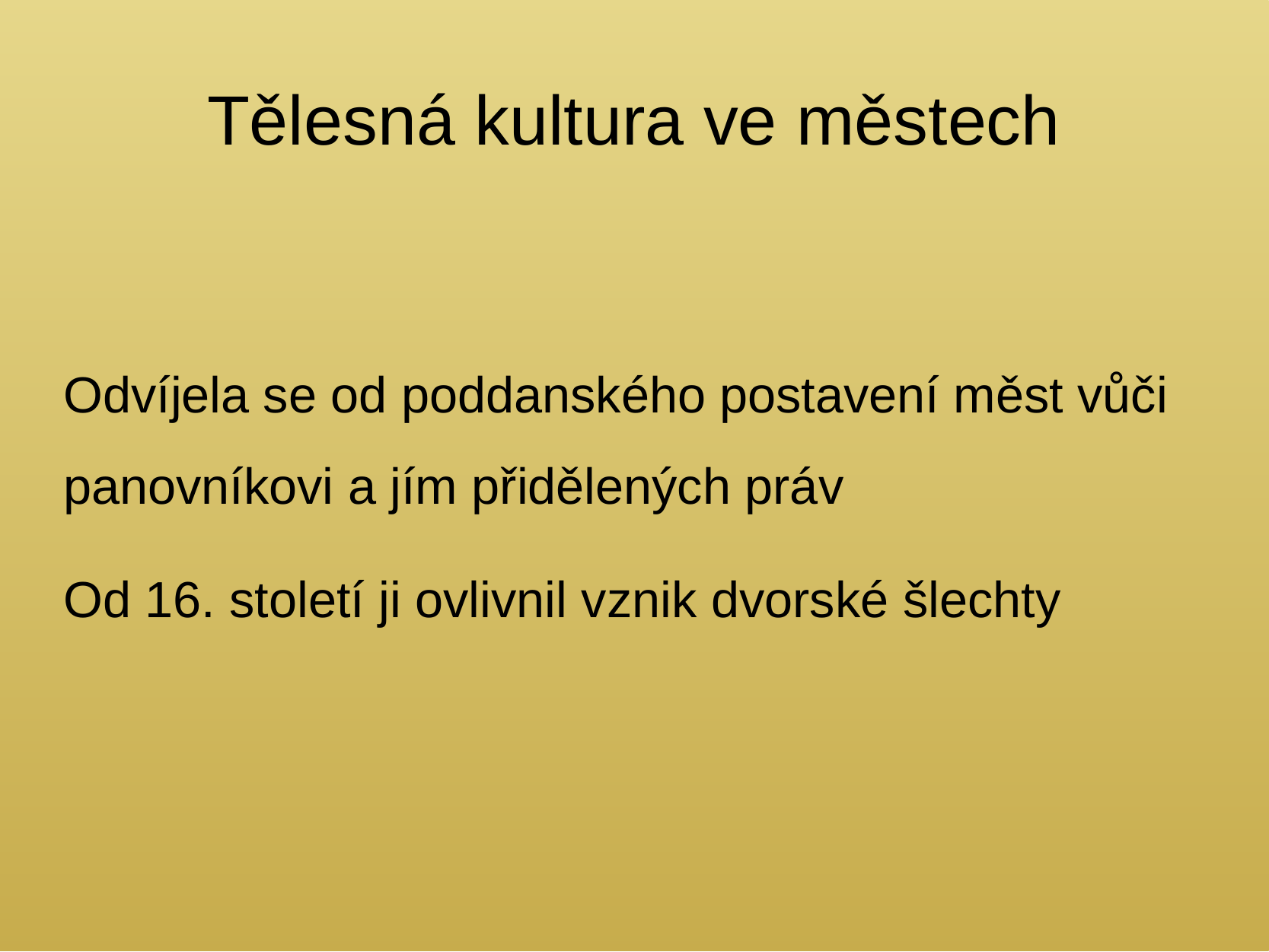

Tělesná kultura ve městech
Odvíjela se od poddanského postavení měst vůči panovníkovi a jím přidělených práv
Od 16. století ji ovlivnil vznik dvorské šlechty